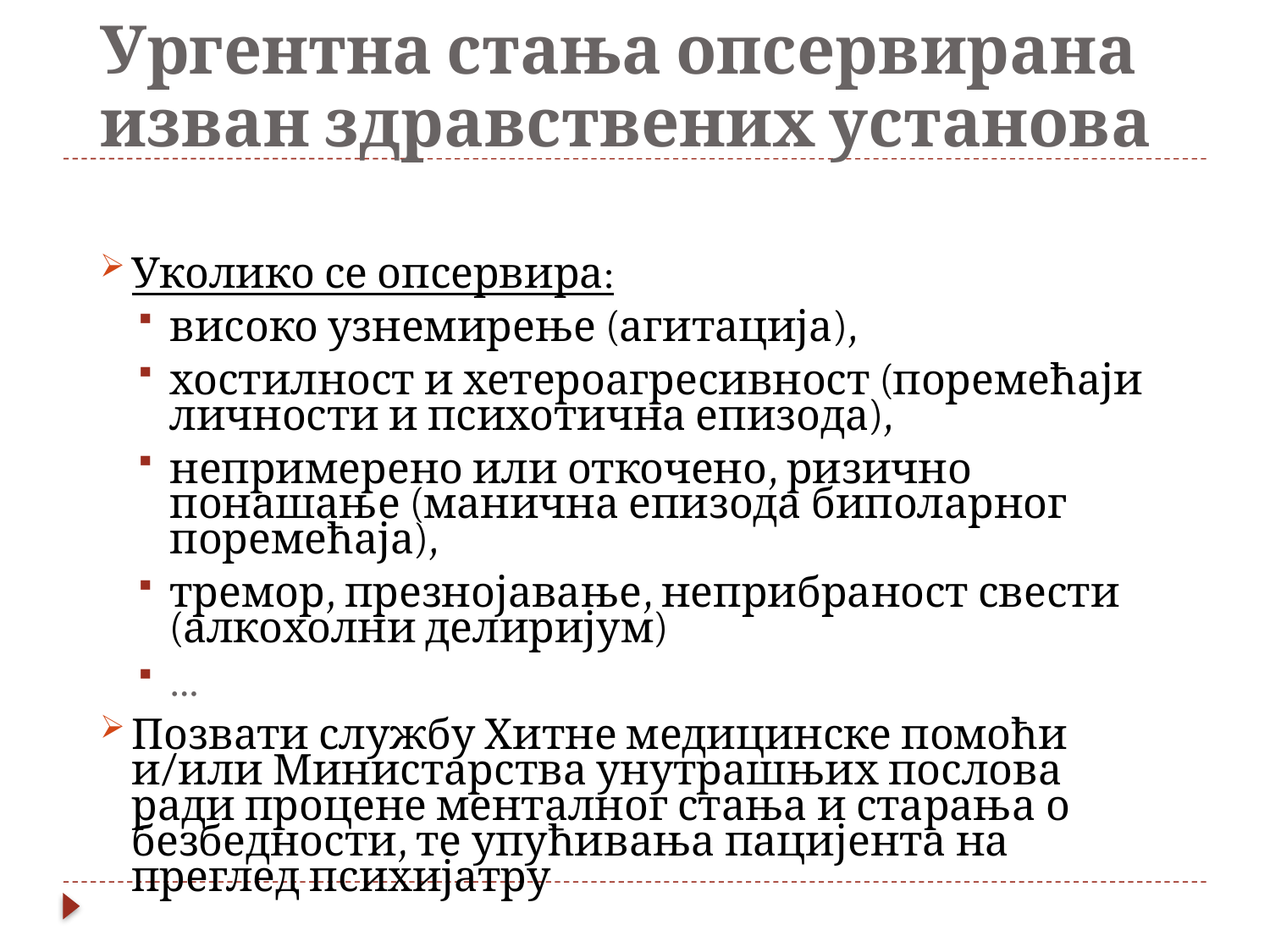

# Ургентна стања опсервирана изван здравствених установа
Уколико се опсервира:
високо узнемирење (агитација),
хостилност и хетероагресивност (поремећаји личности и психотична епизода),
непримерено или откочено, ризично понашање (манична епизода биполарног поремећаја),
тремор, презнојавање, неприбраност свести (алкохолни делиријум)
...
Позвати службу Хитне медицинске помоћи и/или Министарства унутрашњих послова ради процене менталног стања и старања о безбедности, те упућивања пацијента на преглед психијатру